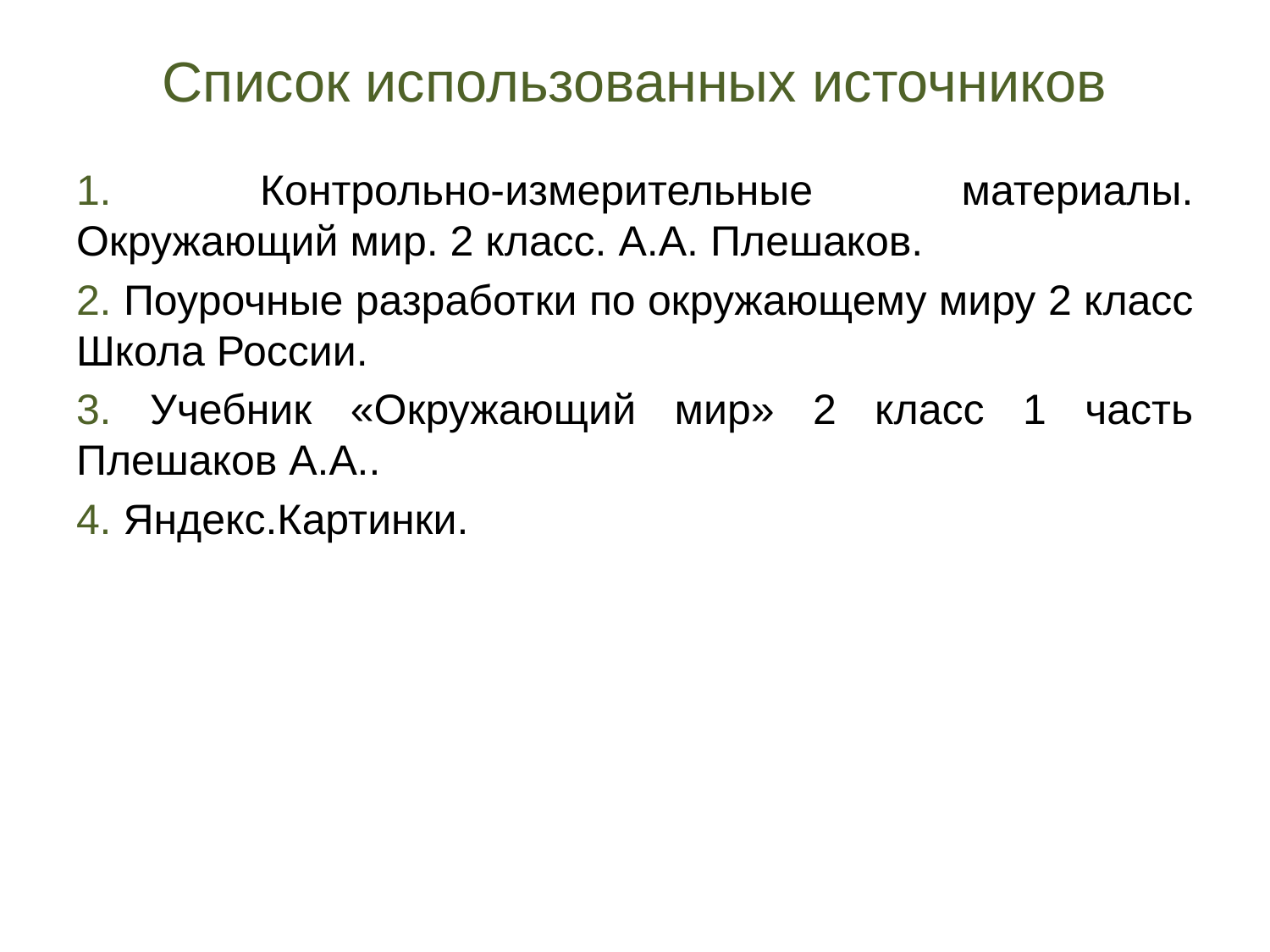

# Список использованных источников
1. Контрольно-измерительные материалы. Окружающий мир. 2 класс. А.А. Плешаков.
2. Поурочные разработки по окружающему миру 2 класс Школа России.
3. Учебник «Окружающий мир» 2 класс 1 часть Плешаков А.А..
4. Яндекс.Картинки.